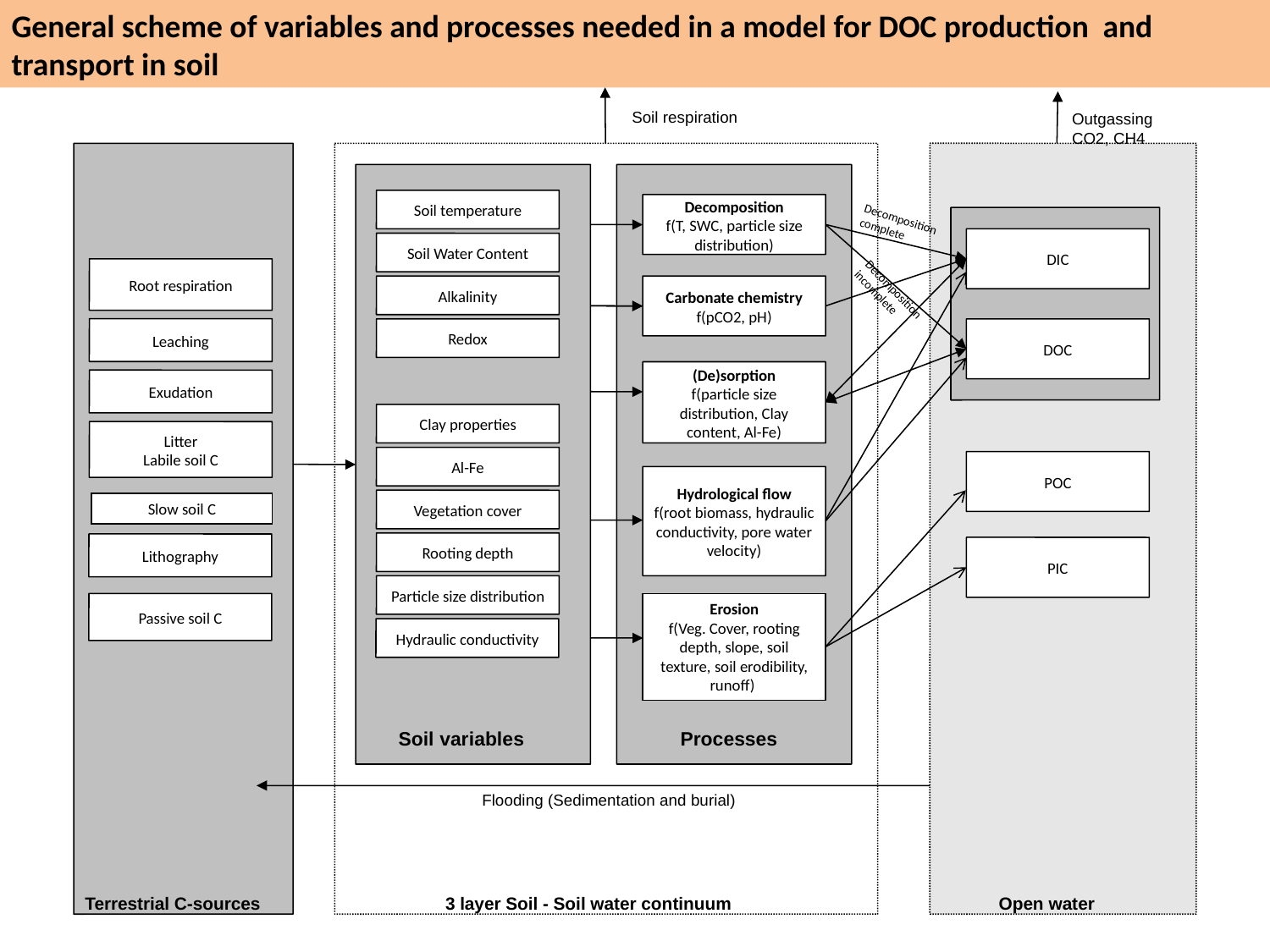

General scheme of variables and processes needed in a model for DOC production  and transport in soil
Soil respiration
Outgassing
CO2, CH4

Soil temperature
Decomposition
f(T, SWC, particle size distribution)
Decomposition
complete

DIC
Soil Water Content
Root respiration
Alkalinity
Carbonate chemistry
f(pCO2, pH)
Decomposition
incomplete

Leaching
Redox
DOC
(De)sorption
f(particle size distribution, Clay content, Al-Fe)
Exudation

Clay properties
Litter
Labile soil C
Al-Fe
POC

Hydrological flow
f(root biomass, hydraulic conductivity, pore water velocity)
Vegetation cover
Slow soil C

Rooting depth
Lithography
PIC
Particle size distribution
Passive soil C
Erosion
f(Veg. Cover, rooting depth, slope, soil texture, soil erodibility, runoff)
Hydraulic conductivity

Soil variables
Processes

Flooding (Sedimentation and burial)

Terrestrial C-sources
3 layer Soil - Soil water continuum
Open water
pCO2